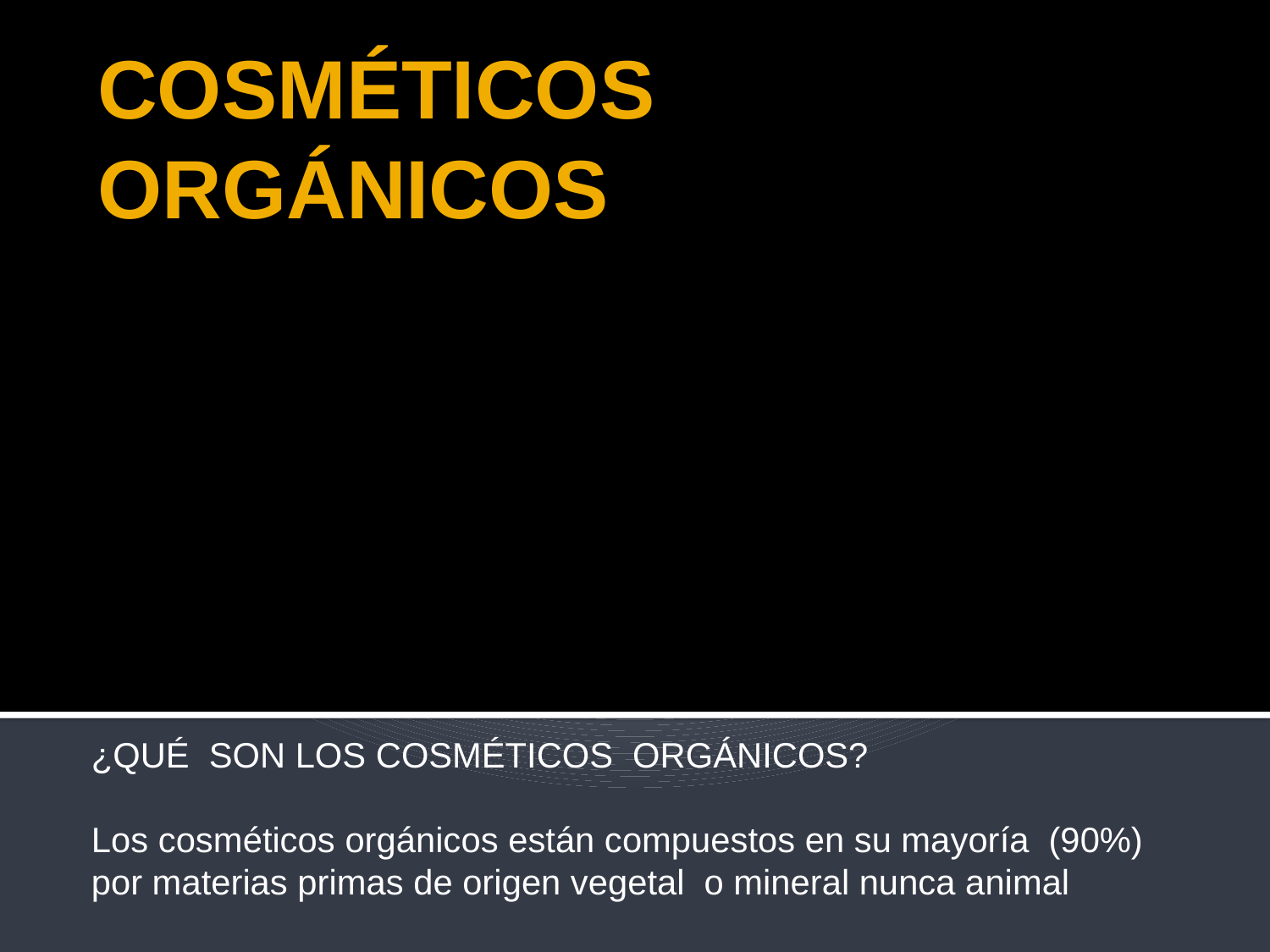

# COSMÉTICOS ORGÁNICOS
¿QUÉ  SON LOS COSMÉTICOS  ORGÁNICOS?

Los cosméticos orgánicos están compuestos en su mayoría  (90%)  por materias primas de origen vegetal  o mineral nunca animal